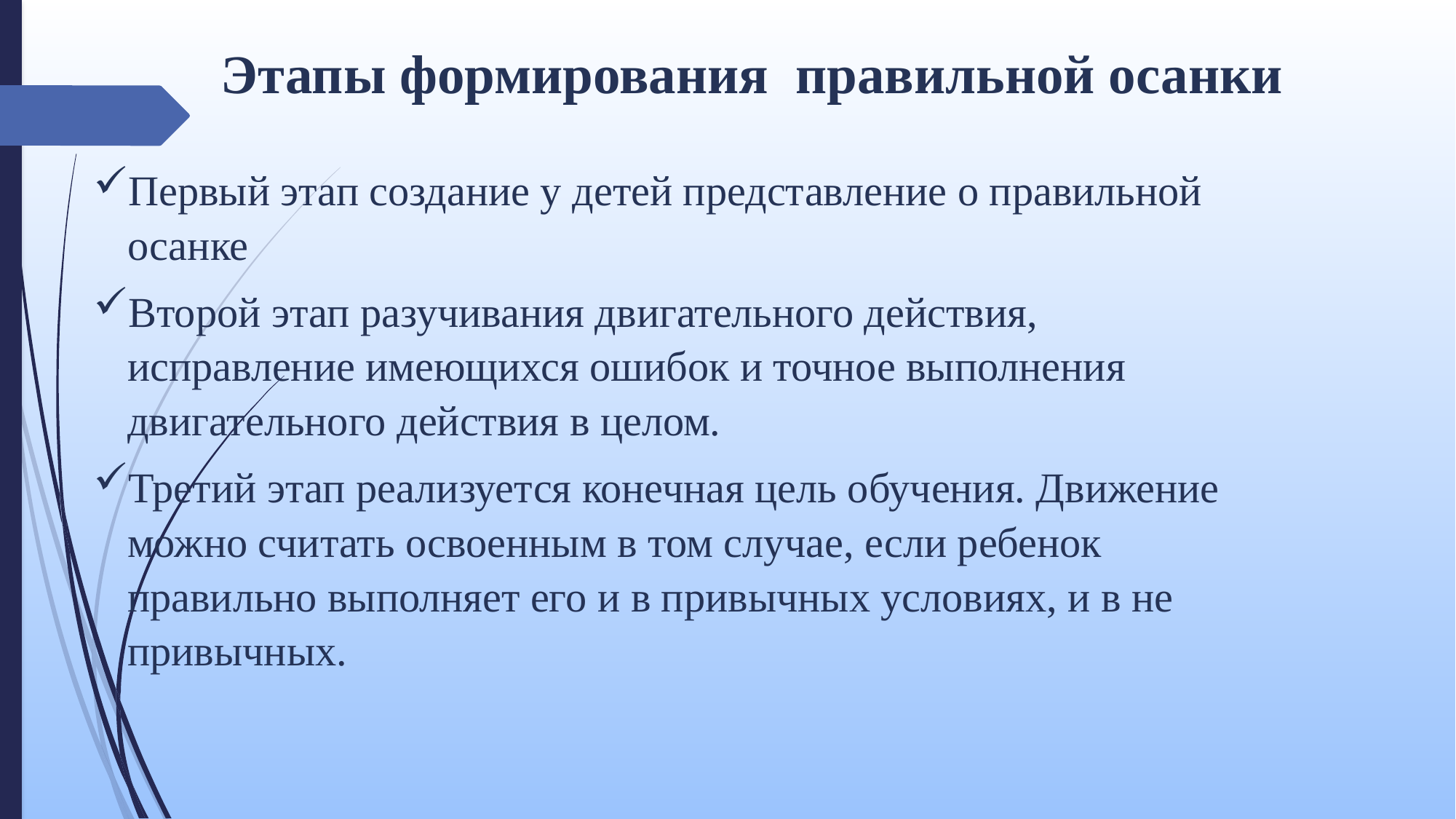

Этапы формирования  правильной осанки
Первый этап создание у детей представление о правильной осанке
Второй этап разучивания двигательного действия, исправление имеющихся ошибок и точное выполнения двигательного действия в целом.
Третий этап реализуется конечная цель обучения. Движение можно считать освоенным в том случае, если ребенок правильно выполняет его и в привычных условиях, и в не привычных.